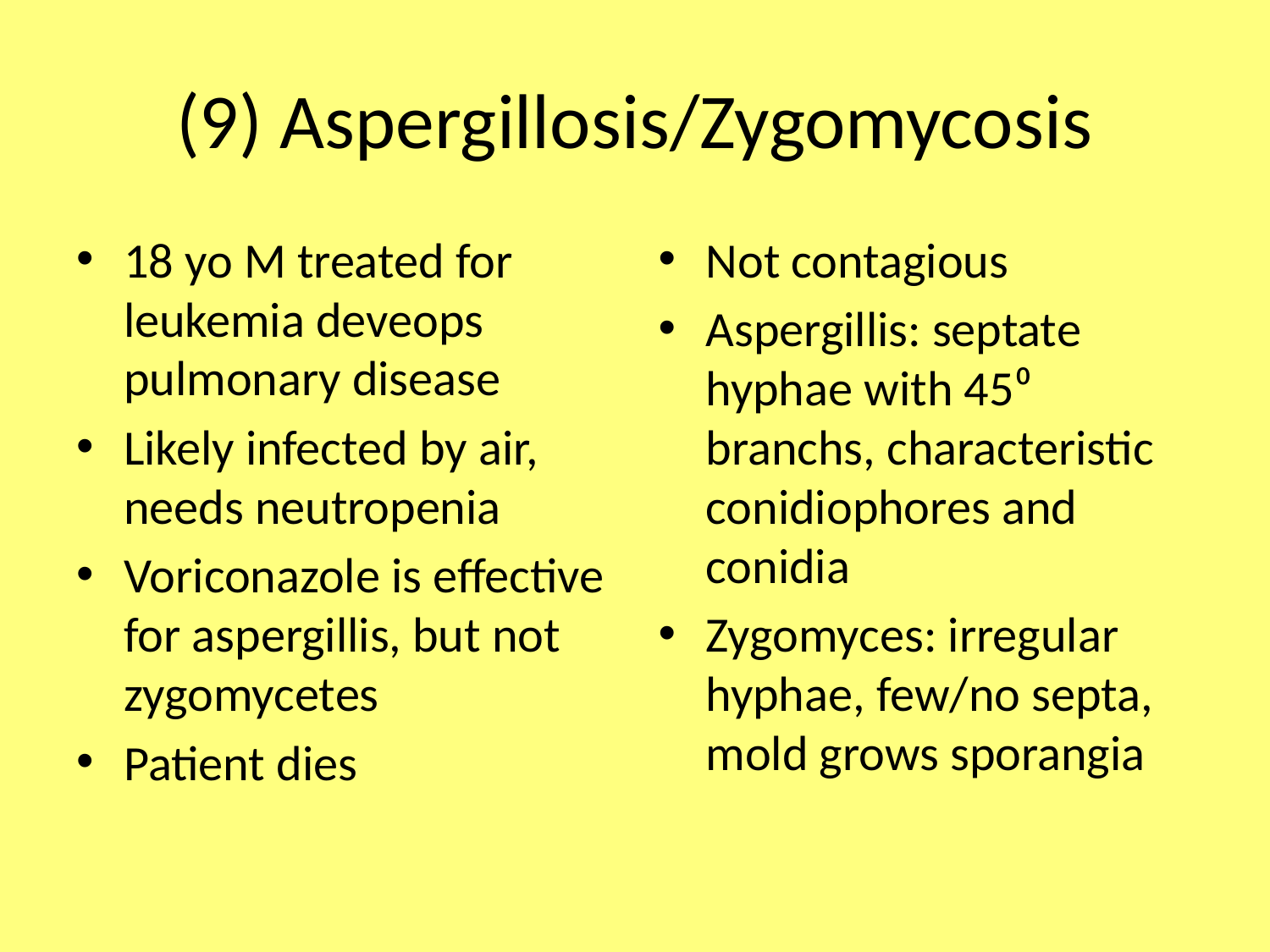

# (9) Aspergillosis/Zygomycosis
18 yo M treated for leukemia deveops pulmonary disease
Likely infected by air, needs neutropenia
Voriconazole is effective for aspergillis, but not zygomycetes
Patient dies

Not contagious
Aspergillis: septate hyphae with 45⁰ branchs, characteristic conidiophores and conidia
Zygomyces: irregular hyphae, few/no septa, mold grows sporangia